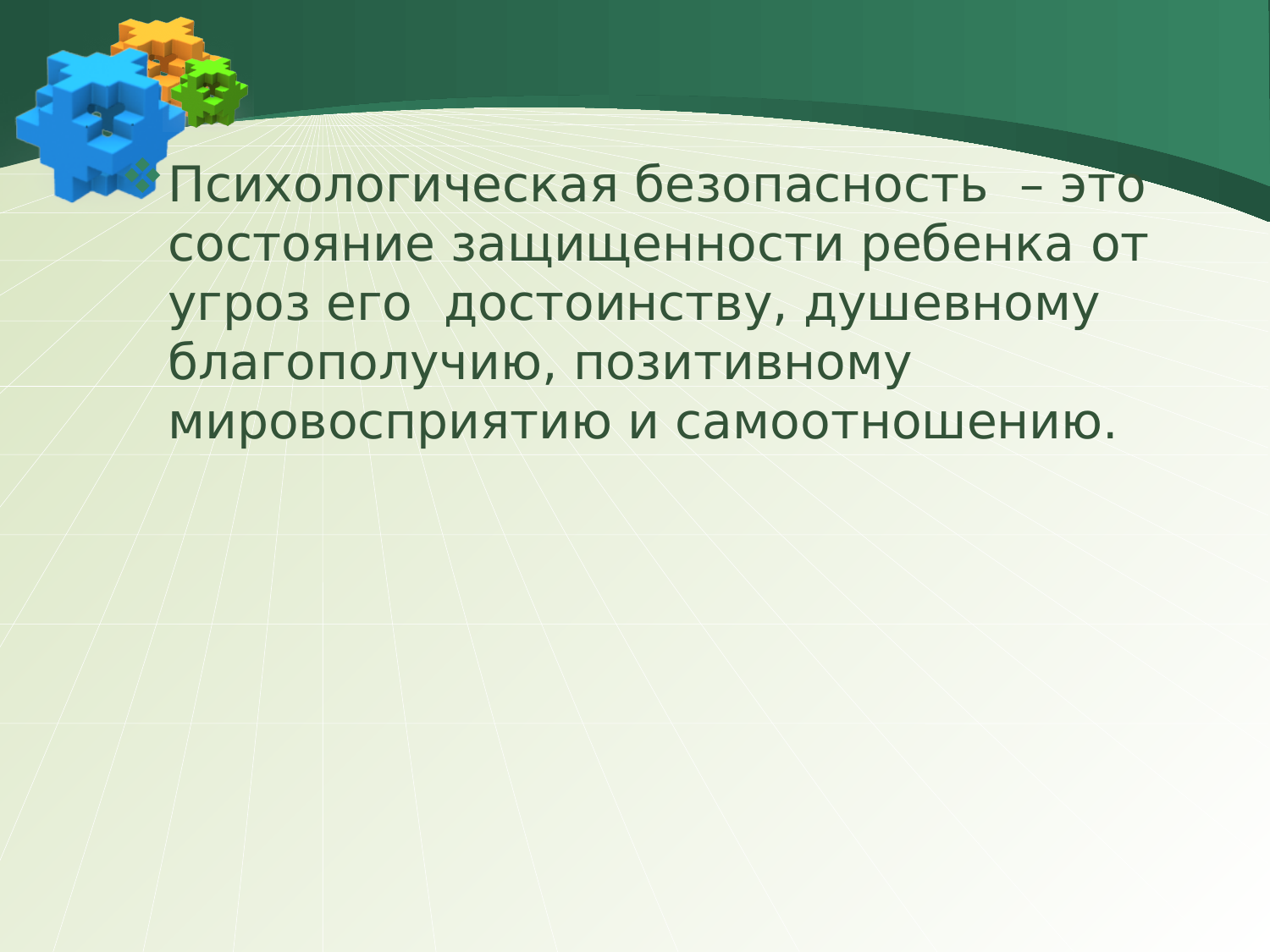

Психологическая безопасность  – это состояние защищенности ребенка от угроз его  достоинству, душевному благополучию, позитивному мировосприятию и самоотношению.